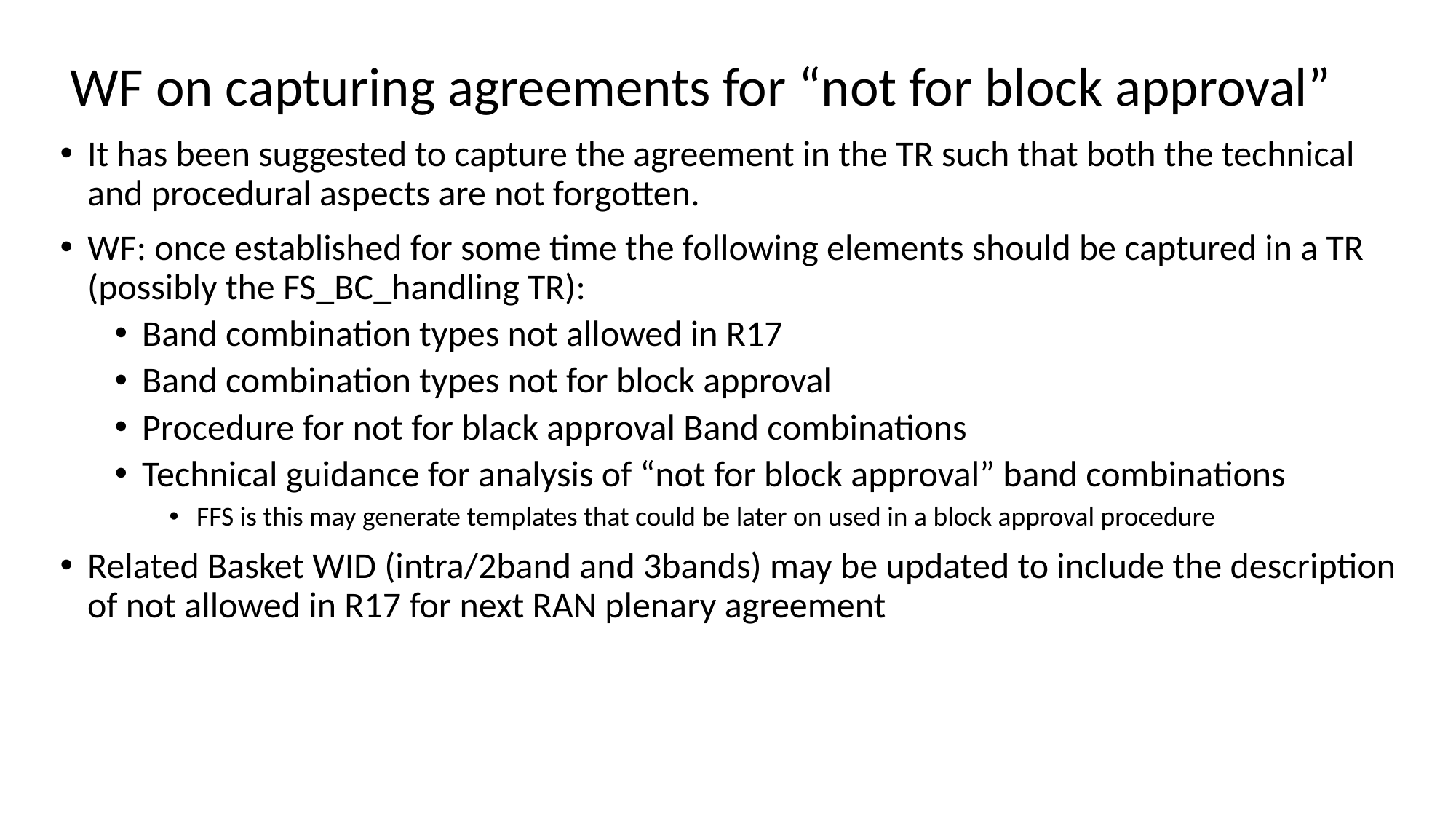

# WF on capturing agreements for “not for block approval”
It has been suggested to capture the agreement in the TR such that both the technical and procedural aspects are not forgotten.
WF: once established for some time the following elements should be captured in a TR (possibly the FS_BC_handling TR):
Band combination types not allowed in R17
Band combination types not for block approval
Procedure for not for black approval Band combinations
Technical guidance for analysis of “not for block approval” band combinations
FFS is this may generate templates that could be later on used in a block approval procedure
Related Basket WID (intra/2band and 3bands) may be updated to include the description of not allowed in R17 for next RAN plenary agreement